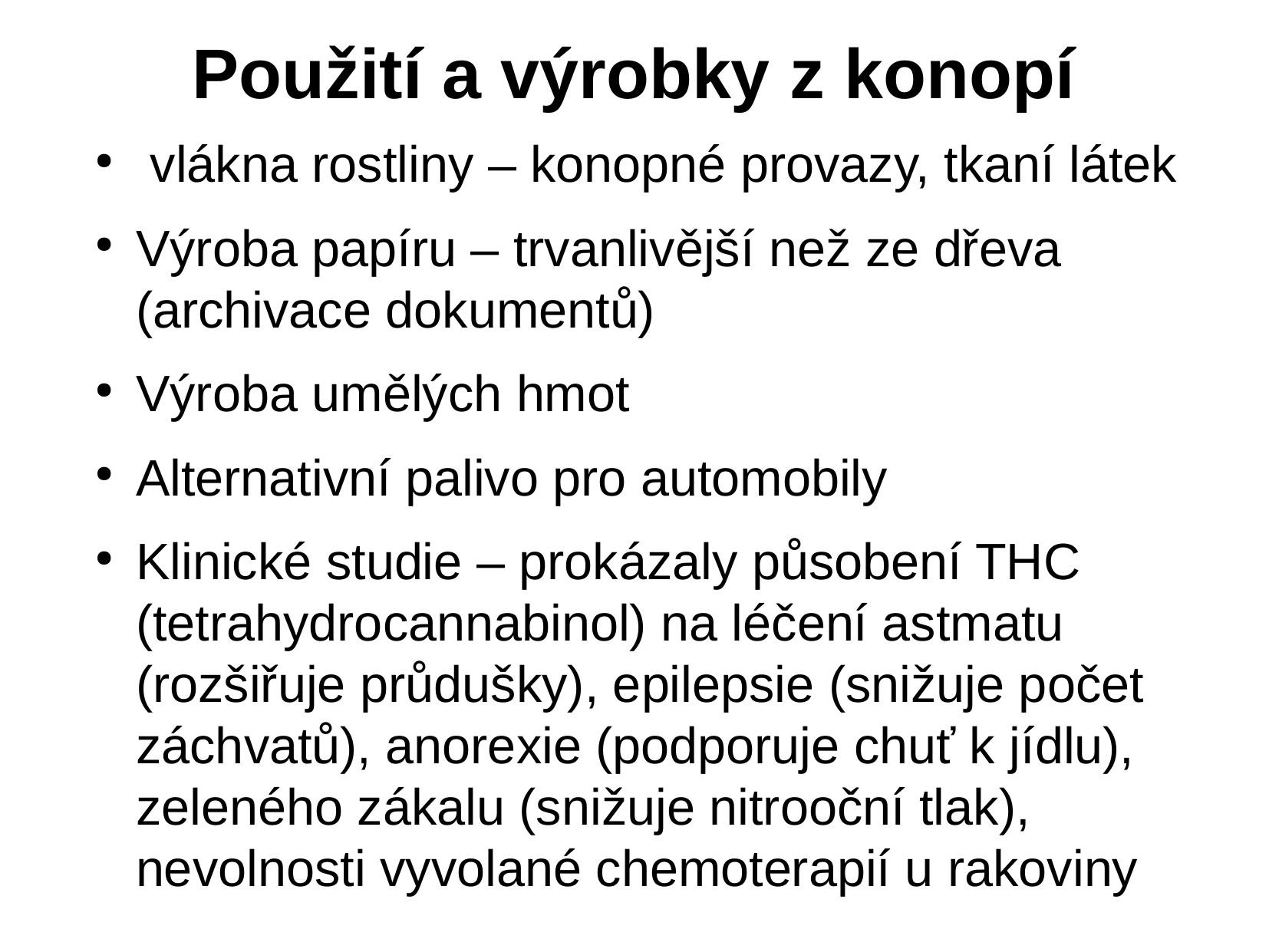

# Použití a výrobky z konopí
 vlákna rostliny – konopné provazy, tkaní látek
Výroba papíru – trvanlivější než ze dřeva (archivace dokumentů)
Výroba umělých hmot
Alternativní palivo pro automobily
Klinické studie – prokázaly působení THC (tetrahydrocannabinol) na léčení astmatu (rozšiřuje průdušky), epilepsie (snižuje počet záchvatů), anorexie (podporuje chuť k jídlu), zeleného zákalu (snižuje nitrooční tlak), nevolnosti vyvolané chemoterapií u rakoviny